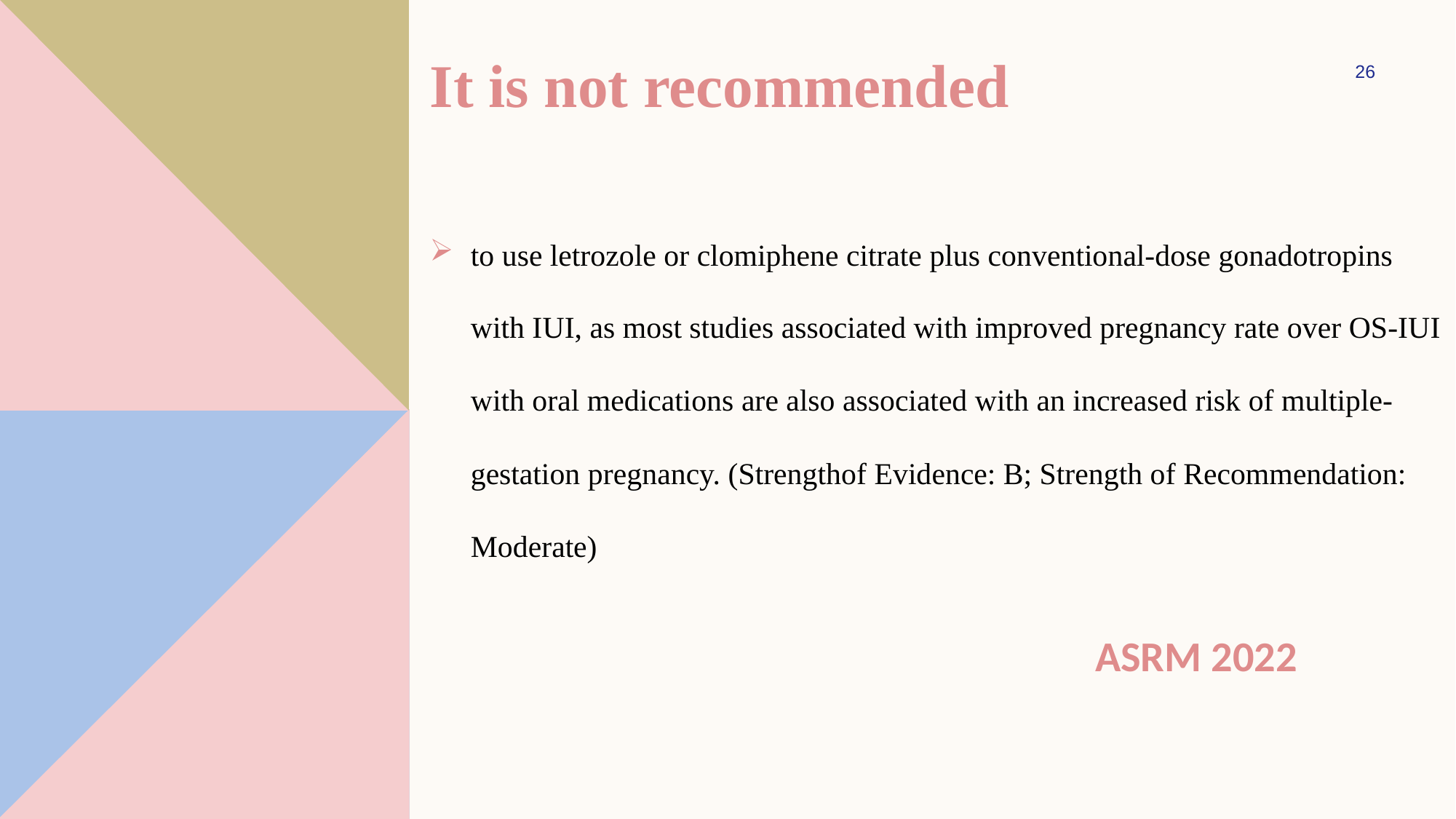

# It is not recommended
26
to use letrozole or clomiphene citrate plus conventional-dose gonadotropins with IUI, as most studies associated with improved pregnancy rate over OS-IUI with oral medications are also associated with an increased risk of multiple-gestation pregnancy. (Strengthof Evidence: B; Strength of Recommendation: Moderate)
                                                                     ASRM 2022